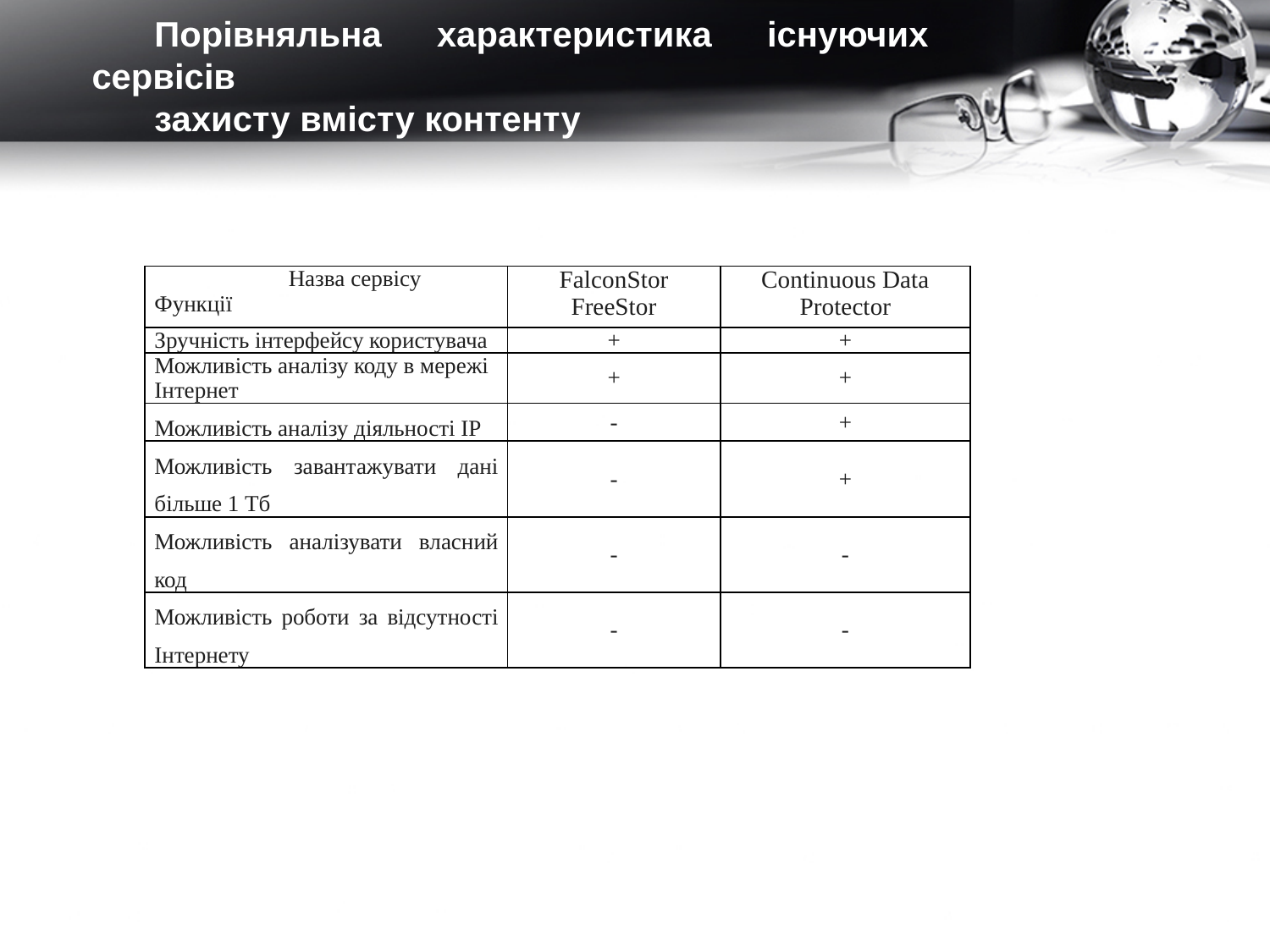

Порівняльна характеристика існуючих сервісів
захисту вмісту контенту
| Назва сервісу Функції | FalconStor FreeStor | Continuous Data Protector |
| --- | --- | --- |
| Зручність інтерфейсу користувача | + | + |
| Можливість аналізу коду в мережі Інтернет | + | + |
| Можливість аналізу діяльності IP | - | + |
| Можливість завантажувати дані більше 1 Тб | - | + |
| Можливість аналізувати власний код | - | - |
| Можливість роботи за відсутності Інтернету | - | - |